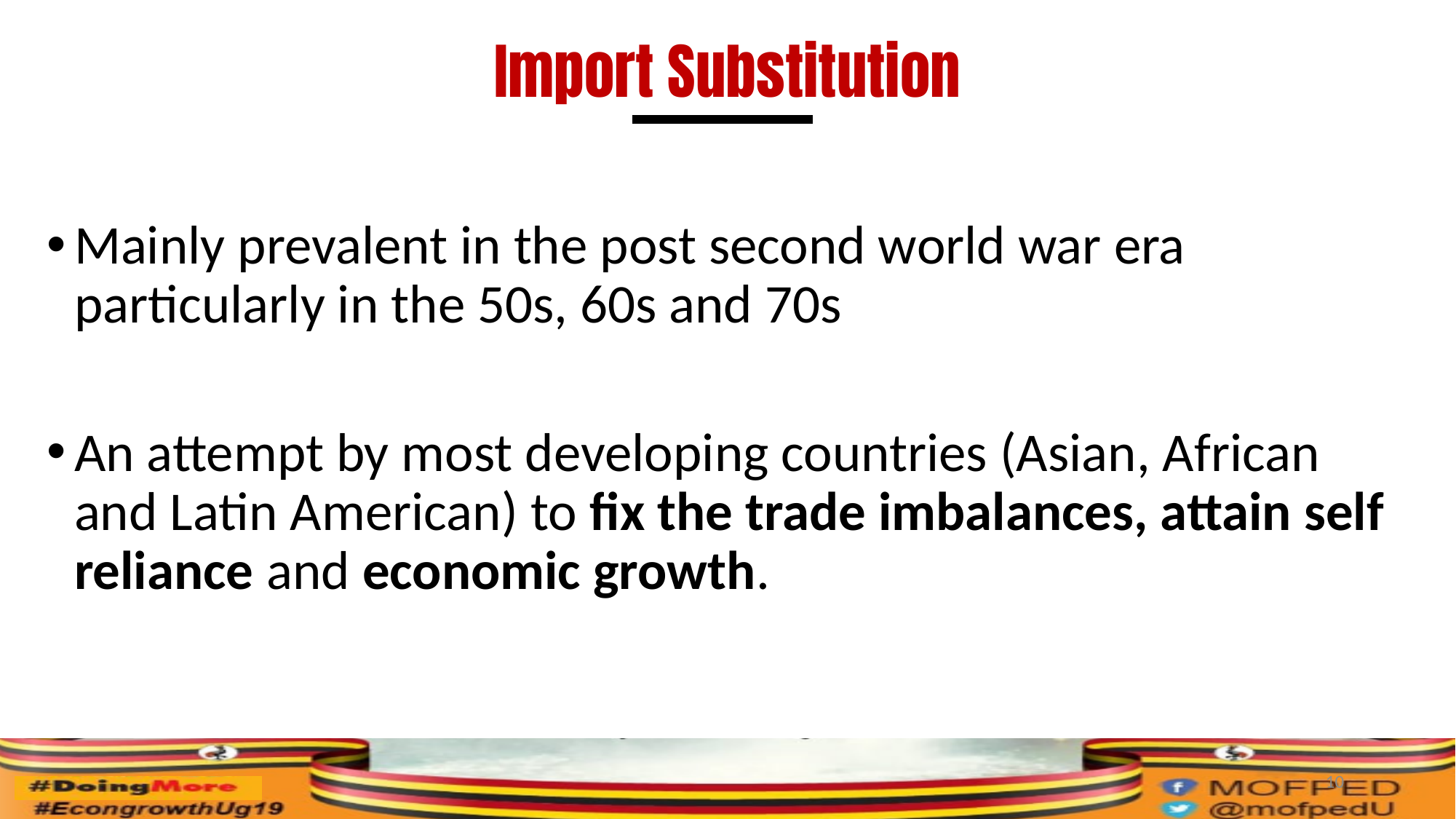

Import Substitution
Mainly prevalent in the post second world war era particularly in the 50s, 60s and 70s

An attempt by most developing countries (Asian, African and Latin American) to fix the trade imbalances, attain self reliance and economic growth.

10